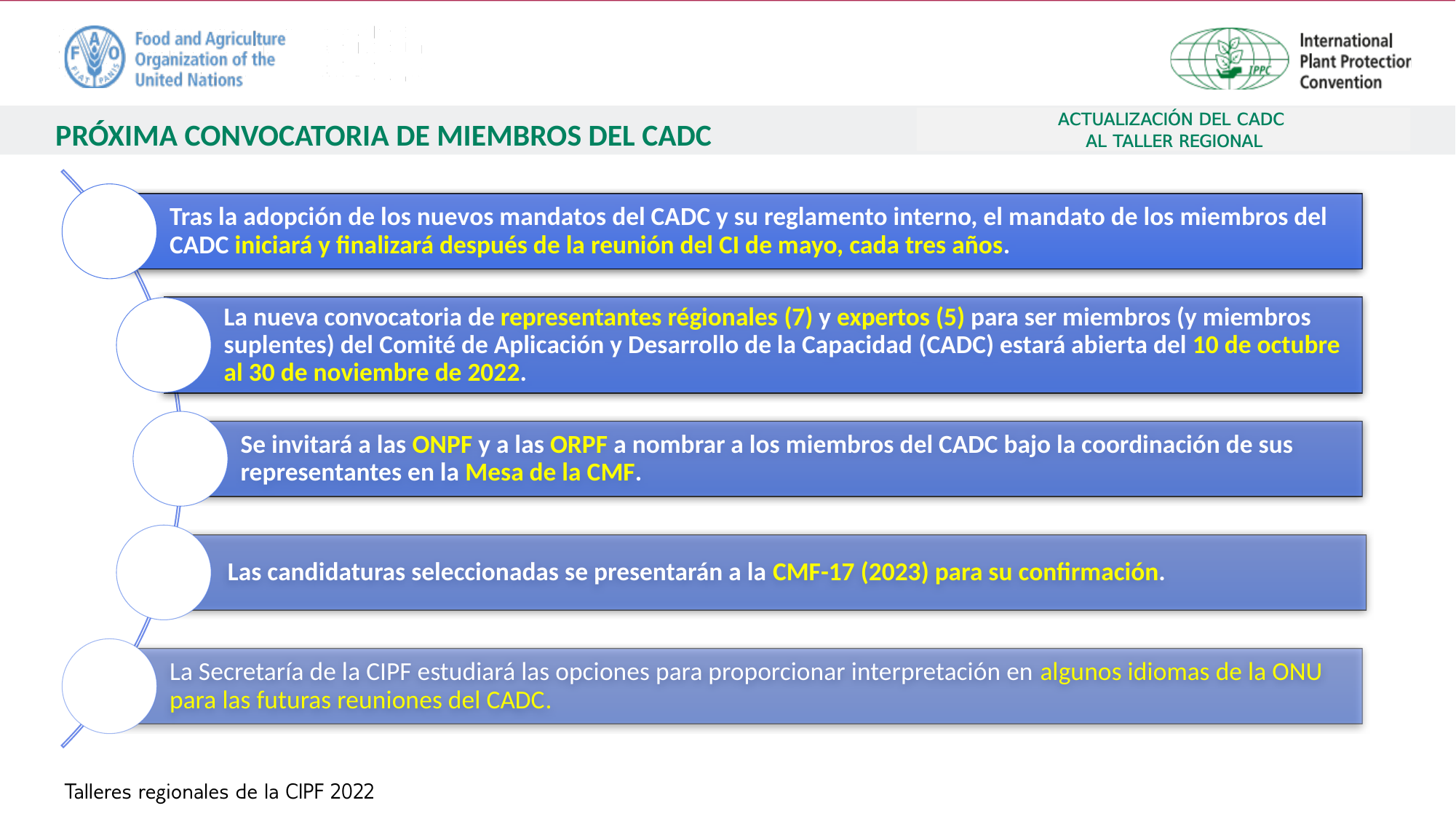

ACTUALIZACIÓN DEL CADC
AL TALLER REGIONAL
# PRÓXIMA CONVOCATORIA DE MIEMBROS DEL CADC
Tras la adopción de los nuevos mandatos del CADC y su reglamento interno, el mandato de los miembros del CADC iniciará y finalizará después de la reunión del CI de mayo, cada tres años.
La nueva convocatoria de representantes régionales (7) y expertos (5) para ser miembros (y miembros suplentes) del Comité de Aplicación y Desarrollo de la Capacidad (CADC) estará abierta del 10 de octubre al 30 de noviembre de 2022.
Se invitará a las ONPF y a las ORPF a nombrar a los miembros del CADC bajo la coordinación de sus representantes en la Mesa de la CMF.
Las candidaturas seleccionadas se presentarán a la CMF-17 (2023) para su confirmación.
La Secretaría de la CIPF estudiará las opciones para proporcionar interpretación en algunos idiomas de la ONU para las futuras reuniones del CADC.
Talleres regionales de la CIPF 2022